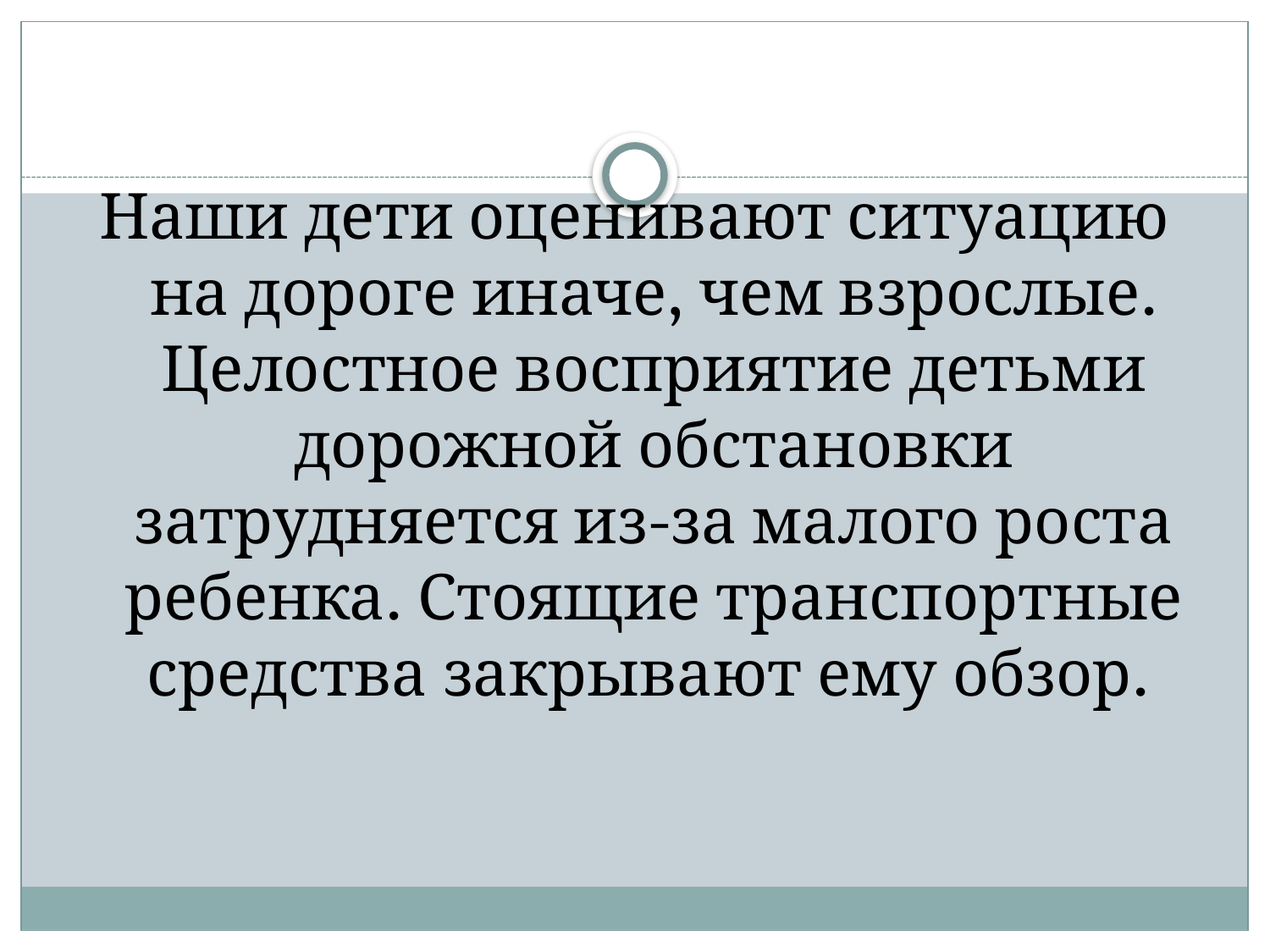

#

Наши дети оценивают ситуацию на дороге иначе, чем взрослые. Целостное восприятие детьми дорожной обстановки затрудняется из-за малого роста ребенка. Стоящие транспортные средства закрывают ему обзор.